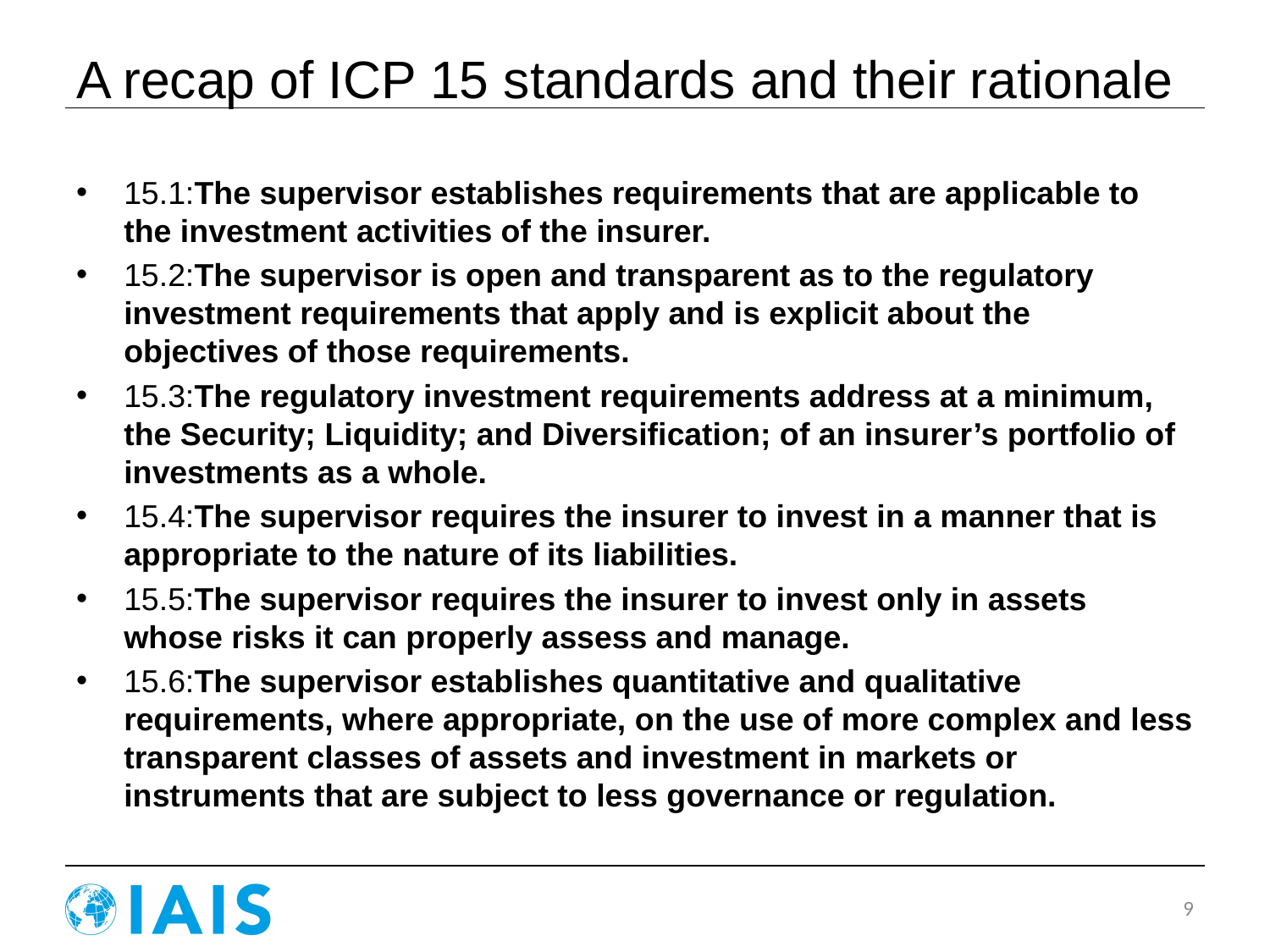

# A recap of ICP 15 standards and their rationale
15.1:The supervisor establishes requirements that are applicable to the investment activities of the insurer.
15.2:The supervisor is open and transparent as to the regulatory investment requirements that apply and is explicit about the objectives of those requirements.
15.3:The regulatory investment requirements address at a minimum, the Security; Liquidity; and Diversification; of an insurer’s portfolio of investments as a whole.
15.4:The supervisor requires the insurer to invest in a manner that is appropriate to the nature of its liabilities.
15.5:The supervisor requires the insurer to invest only in assets whose risks it can properly assess and manage.
15.6:The supervisor establishes quantitative and qualitative requirements, where appropriate, on the use of more complex and less transparent classes of assets and investment in markets or instruments that are subject to less governance or regulation.

9